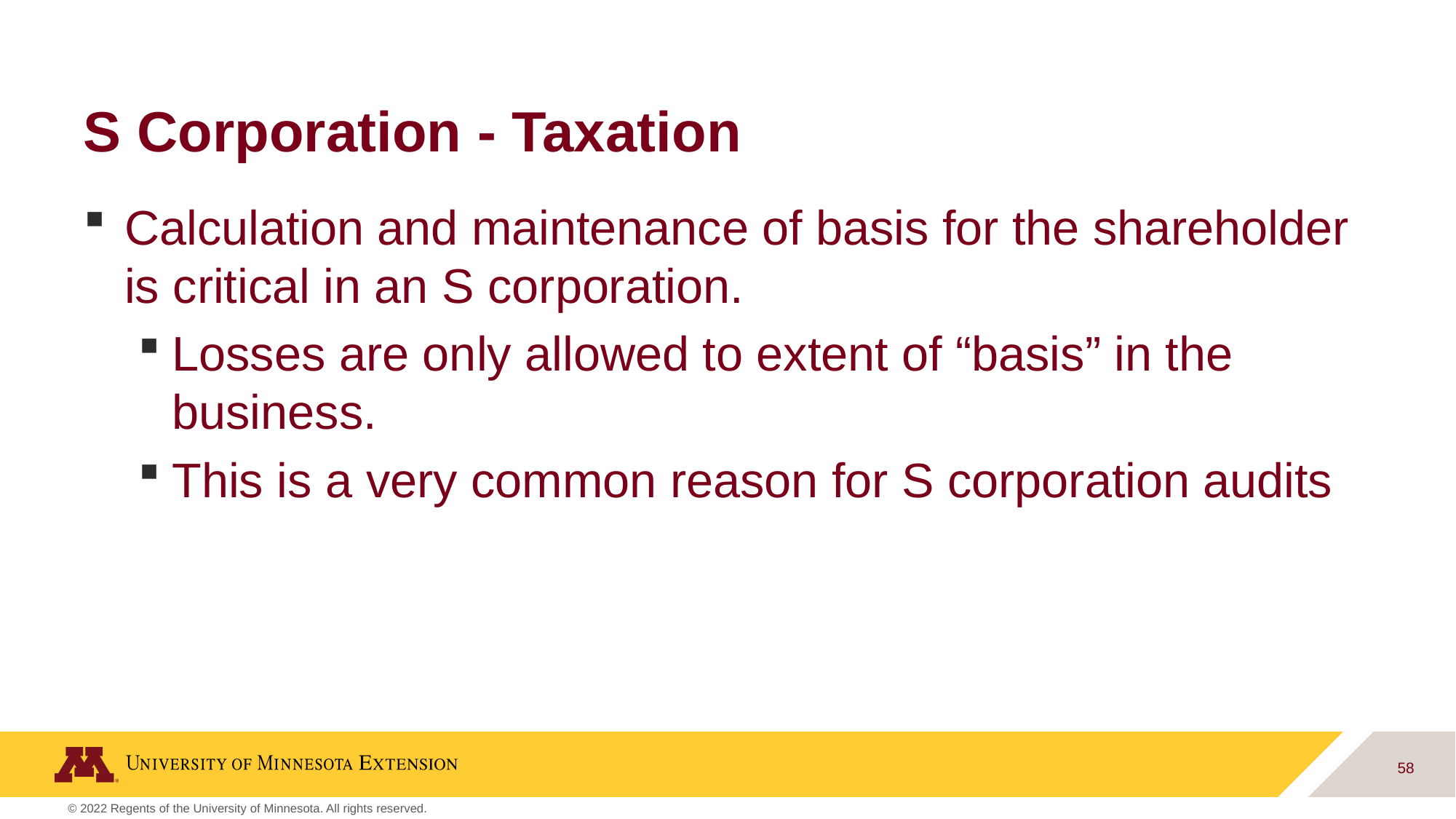

# S Corporation - Taxation
Calculation and maintenance of basis for the shareholder is critical in an S corporation.
Losses are only allowed to extent of “basis” in the business.
This is a very common reason for S corporation audits